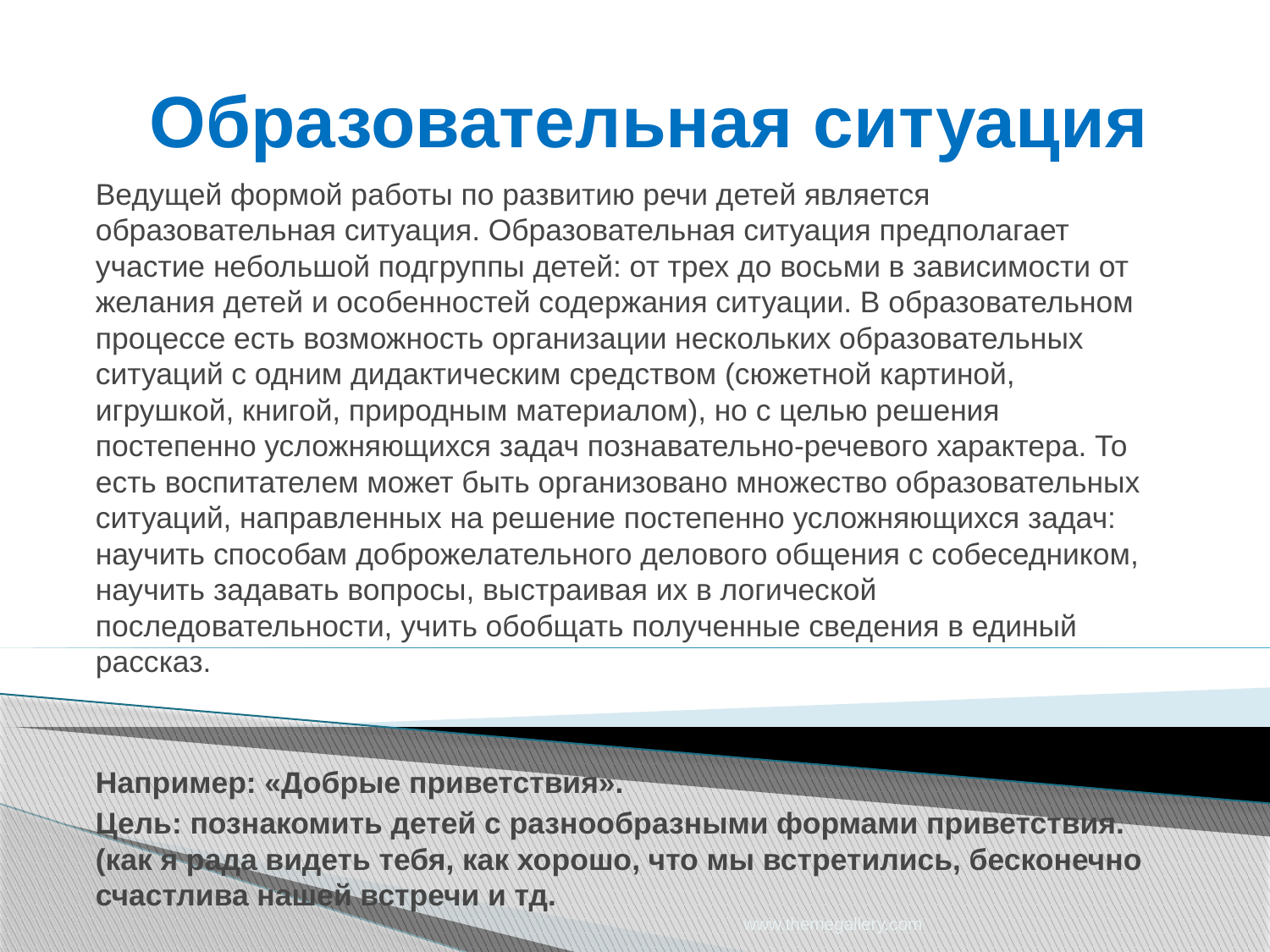

# Образовательная ситуация
Ведущей формой работы по развитию речи детей является образовательная ситуация. Образовательная ситуация предполагает участие небольшой подгруппы детей: от трех до восьми в зависимости от желания детей и особенностей содержания ситуации. В образовательном процессе есть возможность организации нескольких образовательных ситуаций с одним дидактическим средством (сюжетной картиной, игрушкой, книгой, природным материалом), но с целью решения постепенно усложняющихся задач познавательно-речевого характера. То есть воспитателем может быть организовано множество образовательных ситуаций, направленных на решение постепенно усложняющихся задач: научить способам доброжелательного делового общения с собеседником, научить задавать вопросы, выстраивая их в логической последовательности, учить обобщать полученные сведения в единый рассказ.

Например: «Добрые приветствия».
Цель: познакомить детей с разнообразными формами приветствия. (как я рада видеть тебя, как хорошо, что мы встретились, бесконечно счастлива нашей встречи и тд.
www.themegallery.com